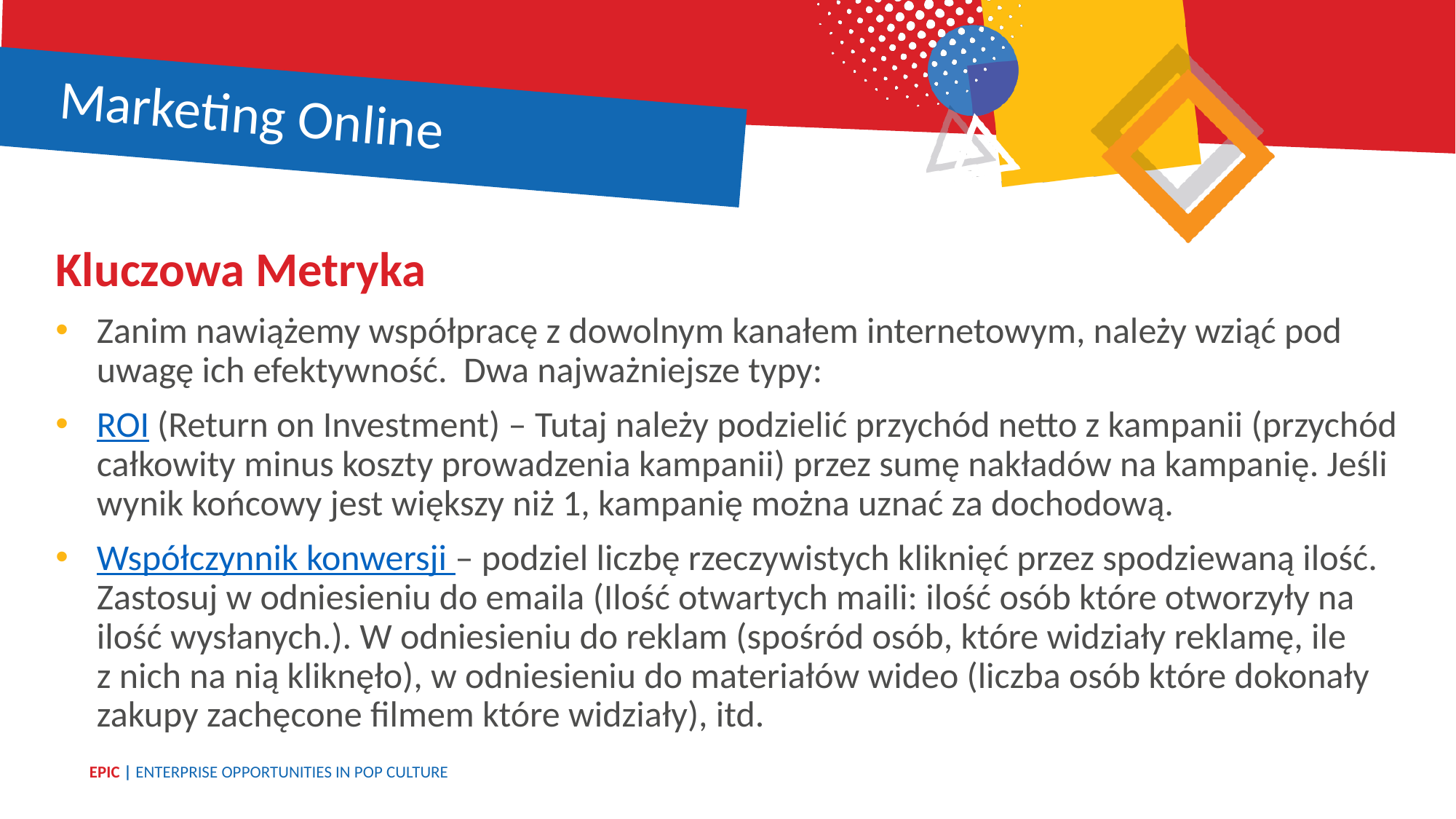

Marketing Online

Kluczowa Metryka
Zanim nawiążemy współpracę z dowolnym kanałem internetowym, należy wziąć pod uwagę ich efektywność.  Dwa najważniejsze typy:
ROI (Return on Investment) – Tutaj należy podzielić przychód netto z kampanii (przychód całkowity minus koszty prowadzenia kampanii) przez sumę nakładów na kampanię. Jeśli wynik końcowy jest większy niż 1, kampanię można uznać za dochodową.
Współczynnik konwersji – podziel liczbę rzeczywistych kliknięć przez spodziewaną ilość. Zastosuj w odniesieniu do emaila (Ilość otwartych maili: ilość osób które otworzyły na ilość wysłanych.). W odniesieniu do reklam (spośród osób, które widziały reklamę, ile
z nich na nią kliknęło), w odniesieniu do materiałów wideo (liczba osób które dokonały zakupy zachęcone filmem które widziały), itd.